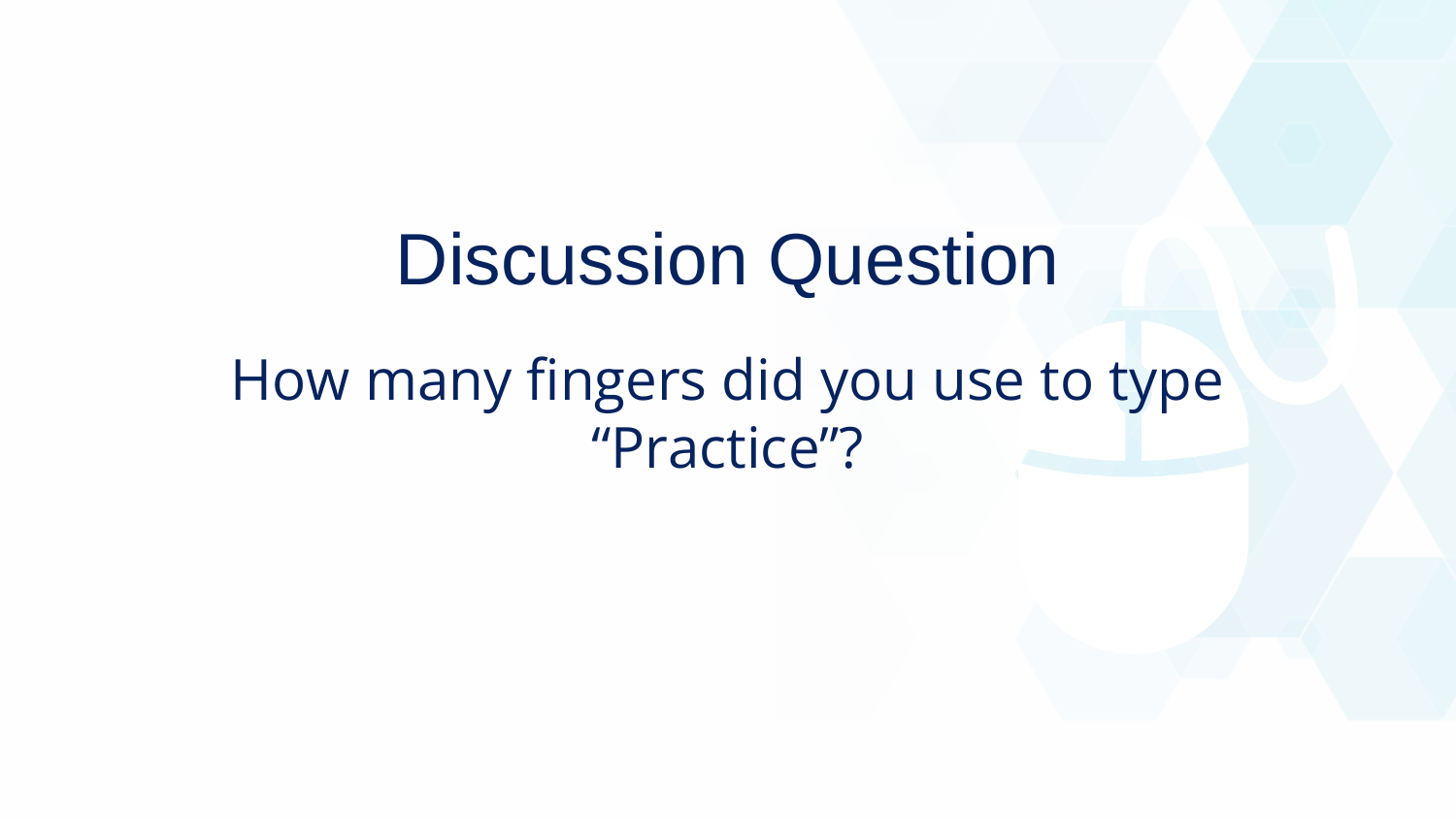

Discussion Question
How many fingers did you use to type “Practice”?